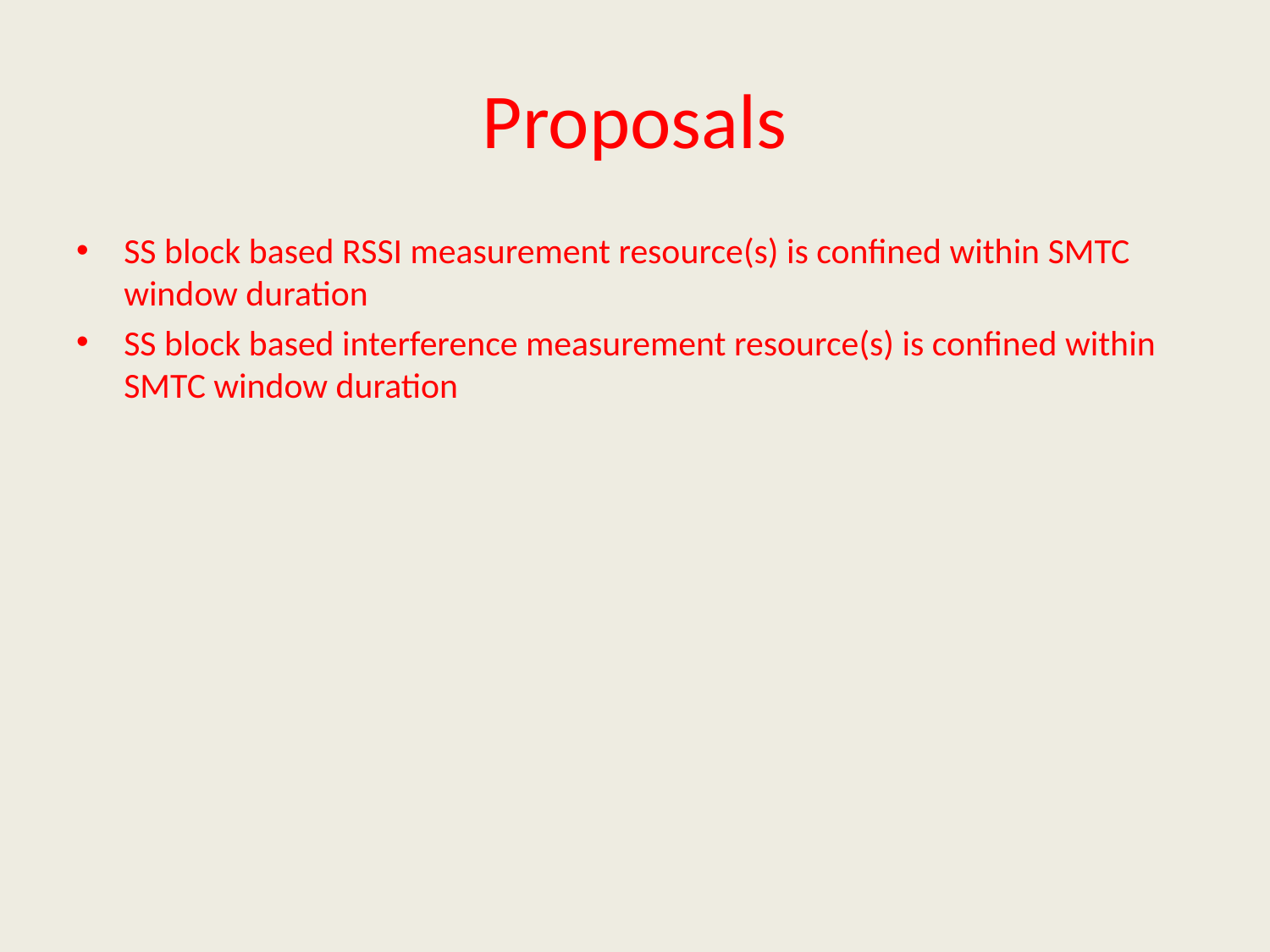

# Proposals
SS block based RSSI measurement resource(s) is confined within SMTC window duration
SS block based interference measurement resource(s) is confined within SMTC window duration